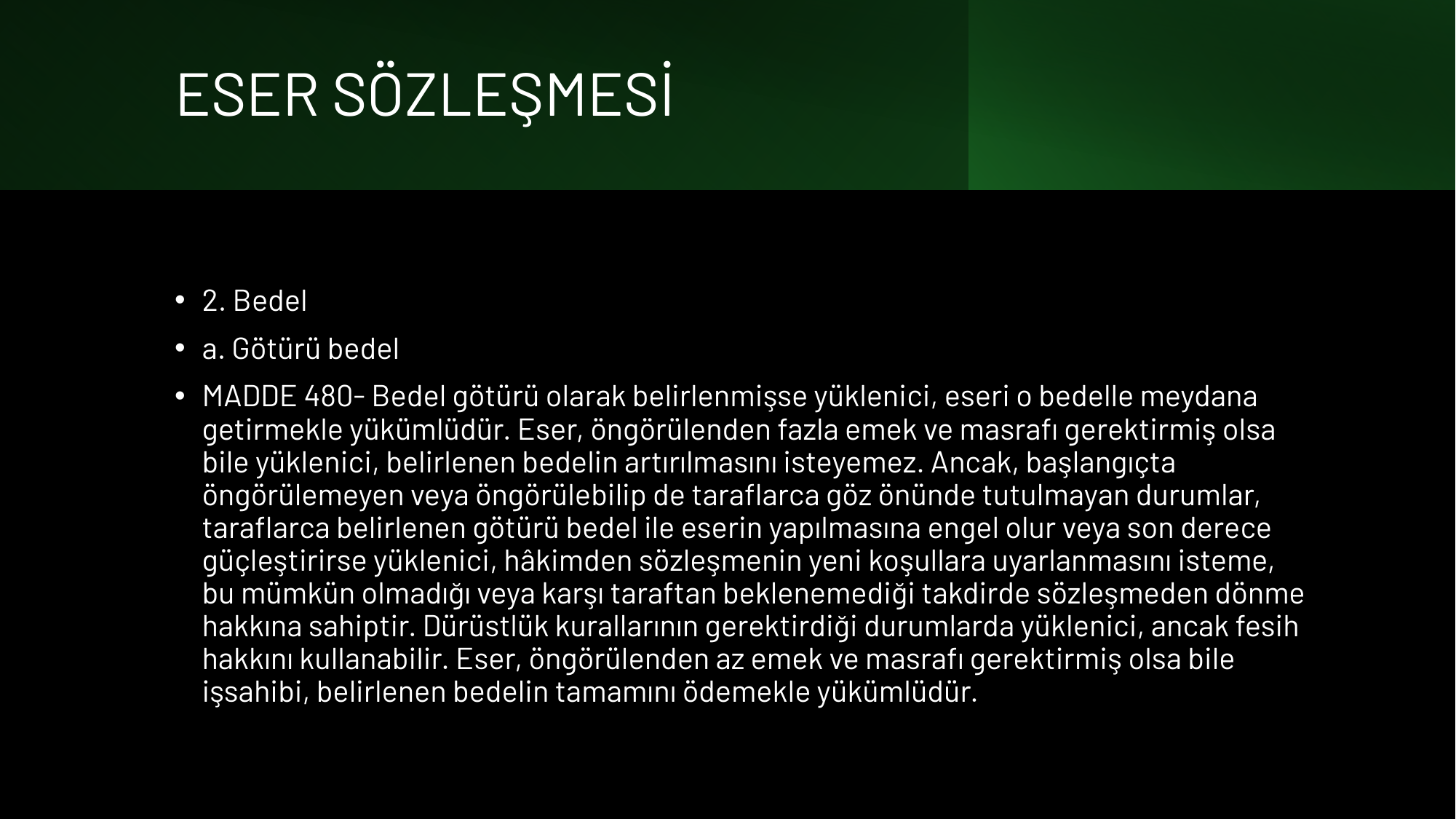

# ESER SÖZLEŞMESİ
2. Bedel
a. Götürü bedel
MADDE 480- Bedel götürü olarak belirlenmişse yüklenici, eseri o bedelle meydana getirmekle yükümlüdür. Eser, öngörülenden fazla emek ve masrafı gerektirmiş olsa bile yüklenici, belirlenen bedelin artırılmasını isteyemez. Ancak, başlangıçta öngörülemeyen veya öngörülebilip de taraflarca göz önünde tutulmayan durumlar, taraflarca belirlenen götürü bedel ile eserin yapılmasına engel olur veya son derece güçleştirirse yüklenici, hâkimden sözleşmenin yeni koşullara uyarlanmasını isteme, bu mümkün olmadığı veya karşı taraftan beklenemediği takdirde sözleşmeden dönme hakkına sahiptir. Dürüstlük kurallarının gerektirdiği durumlarda yüklenici, ancak fesih hakkını kullanabilir. Eser, öngörülenden az emek ve masrafı gerektirmiş olsa bile işsahibi, belirlenen bedelin tamamını ödemekle yükümlüdür.